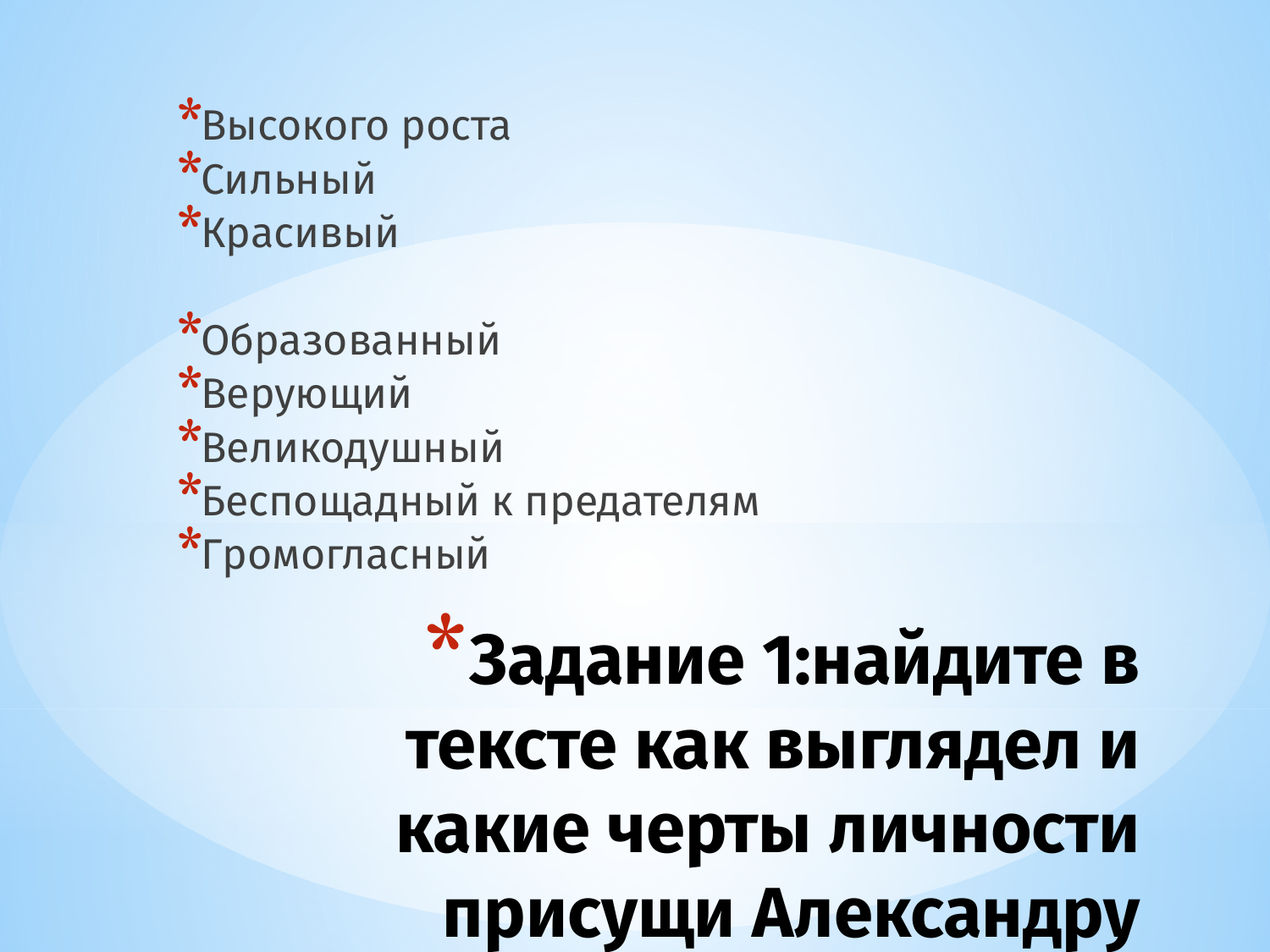

Высокого роста
Сильный
Красивый

Образованный
Верующий
Великодушный
Беспощадный к предателям
Громогласный
# Задание 1:найдите в тексте как выглядел и какие черты личности присущи Александру Невскому: